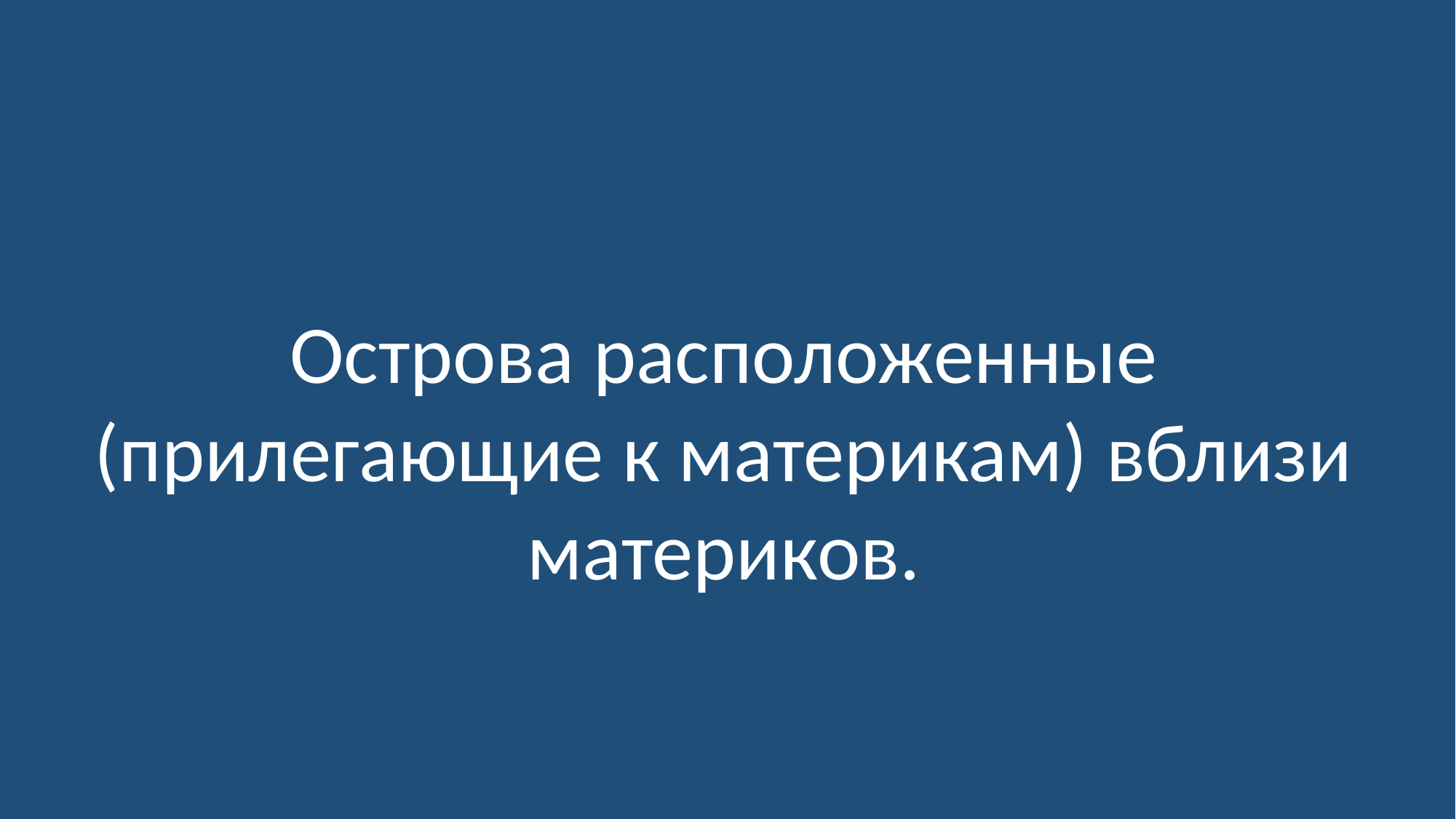

Острова расположенные (прилегающие к материкам) вблизи материков.